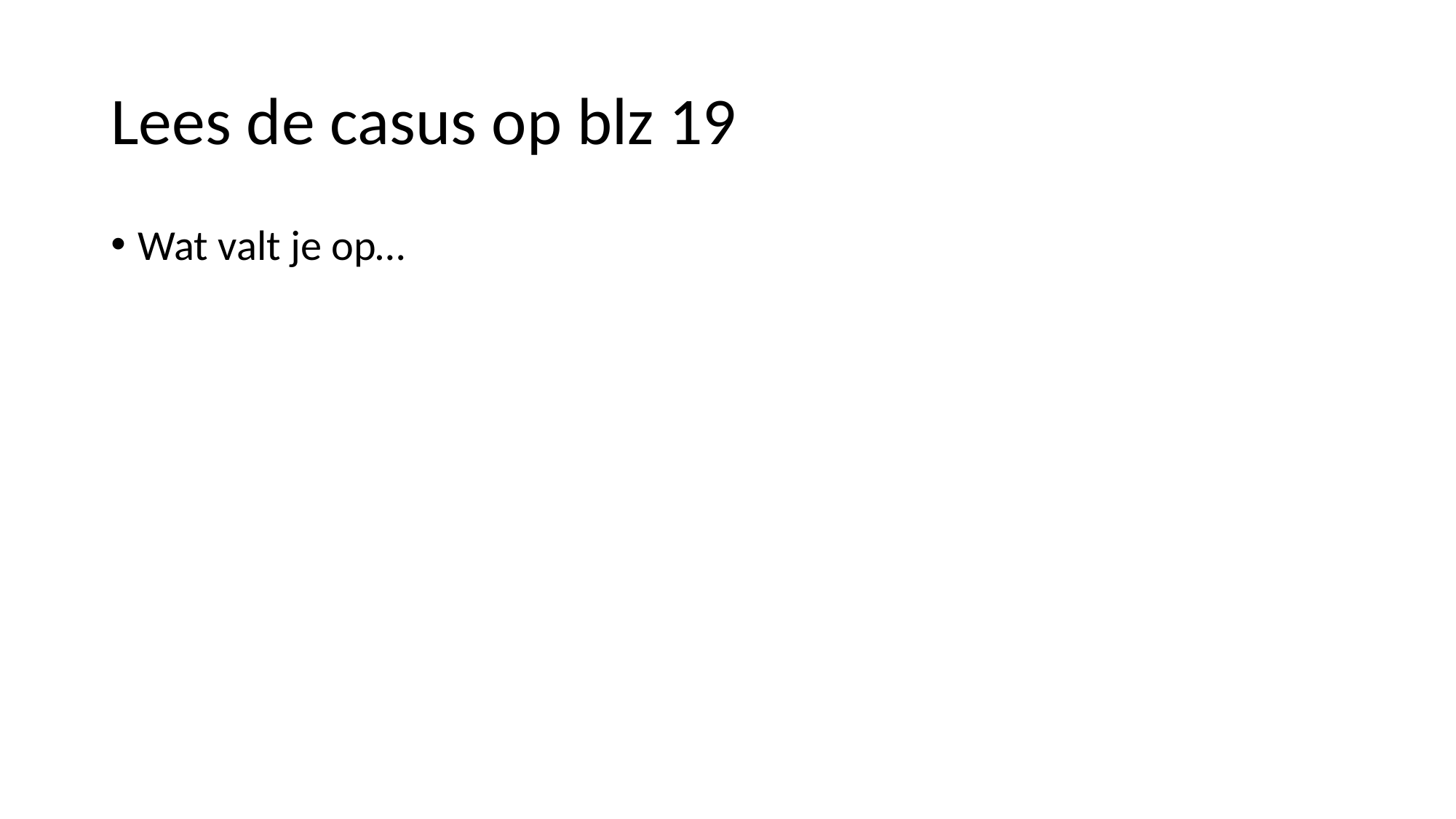

# Lees de casus op blz 19
Wat valt je op…